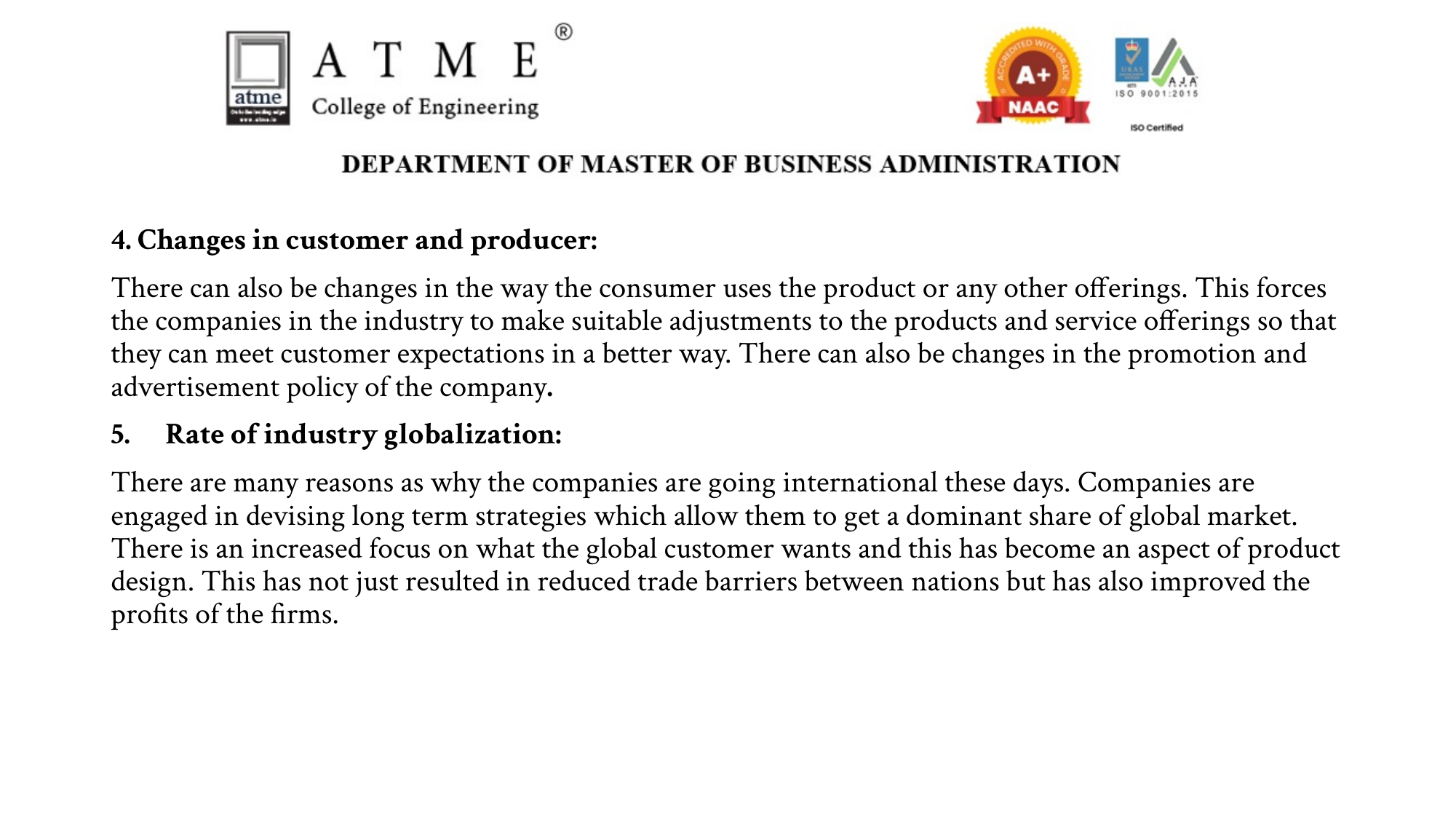

4. Changes in customer and producer:
There can also be changes in the way the consumer uses the product or any other offerings. This forces the companies in the industry to make suitable adjustments to the products and service offerings so that they can meet customer expectations in a better way. There can also be changes in the promotion and advertisement policy of the company.
Rate of industry globalization:
There are many reasons as why the companies are going international these days. Companies are engaged in devising long term strategies which allow them to get a dominant share of global market. There is an increased focus on what the global customer wants and this has become an aspect of product design. This has not just resulted in reduced trade barriers between nations but has also improved the profits of the firms.